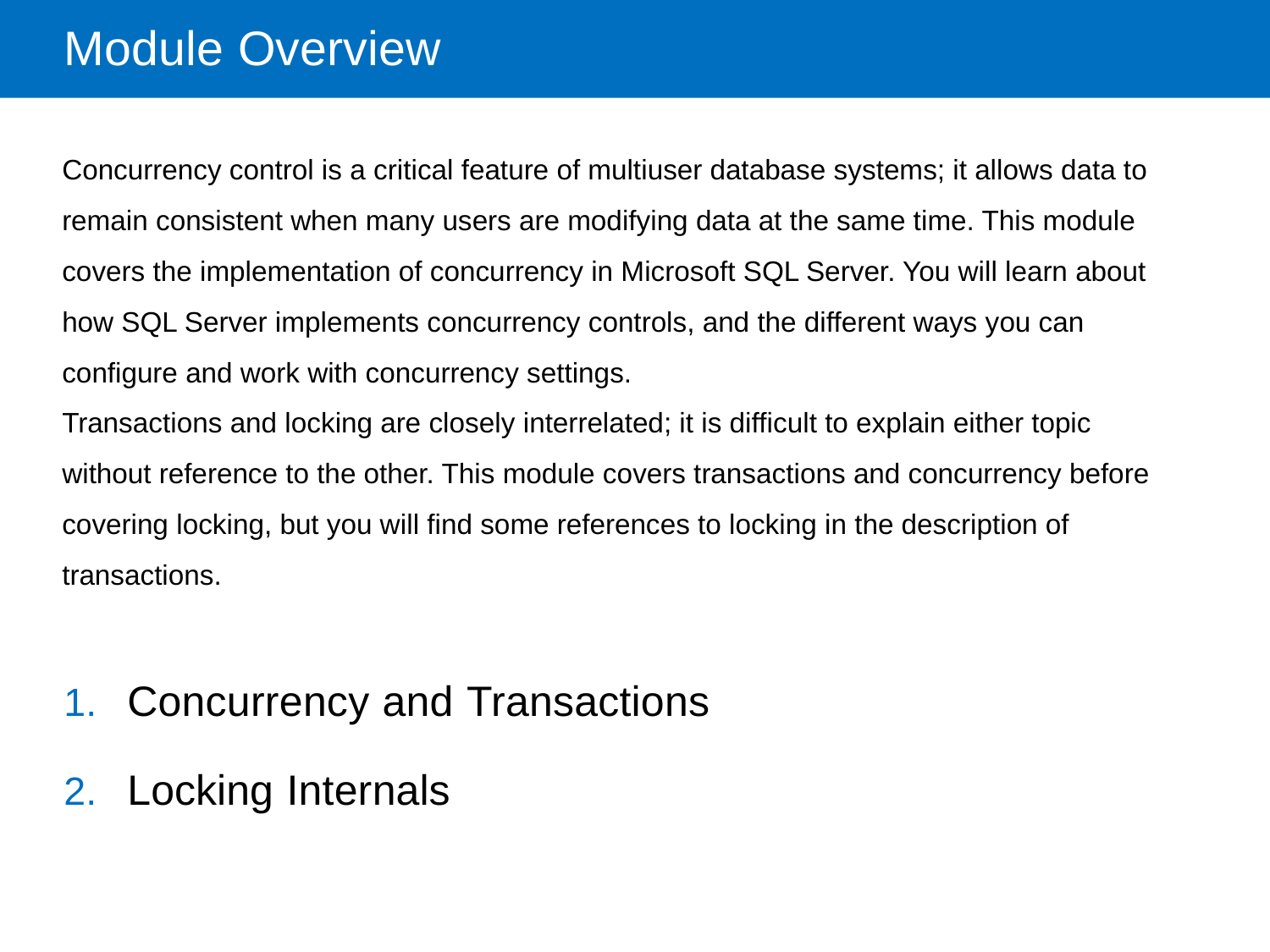

Module Overview

Concurrency control is a critical feature of multiuser database systems; it allows data to remain consistent when many users are modifying data at the same time. This module covers the implementation of concurrency in Microsoft SQL Server. You will learn about how SQL Server implements concurrency controls, and the different ways you can configure and work with concurrency settings.
Transactions and locking are closely interrelated; it is difficult to explain either topic
without reference to the other. This module covers transactions and concurrency before covering locking, but you will find some references to locking in the description of transactions.

Concurrency and Transactions
Locking Internals